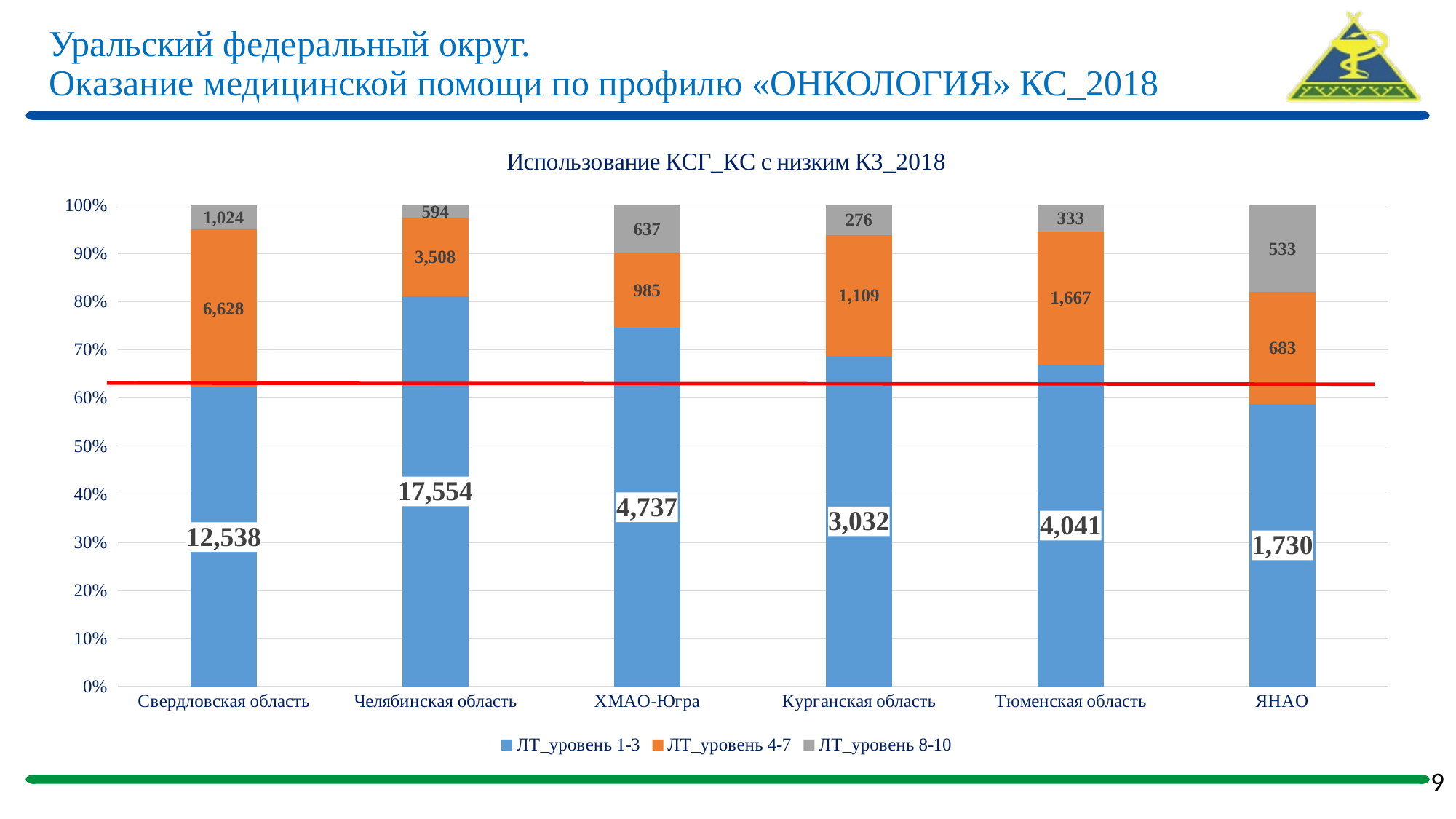

# Уральский федеральный округ. Оказание медицинской помощи по профилю «ОНКОЛОГИЯ» КС_2018

### Chart: Использование КСГ_КС с низким КЗ_2018

| Category | ЛТ_уровень 1-3 | ЛТ_уровень 4-7 | ЛТ_уровень 8-10 |
|---|---|---|---|
| Свердловская область | 12538.0 | 6628.0 | 1024.0 |
| Челябинская область | 17554.0 | 3508.0 | 594.0 |
| ХМАО-Югра | 4737.0 | 985.0 | 637.0 |
| Курганская область | 3032.0 | 1109.0 | 276.0 |
| Тюменская область | 4041.0 | 1667.0 | 333.0 |
| ЯНАО | 1730.0 | 683.0 | 533.0 |
9